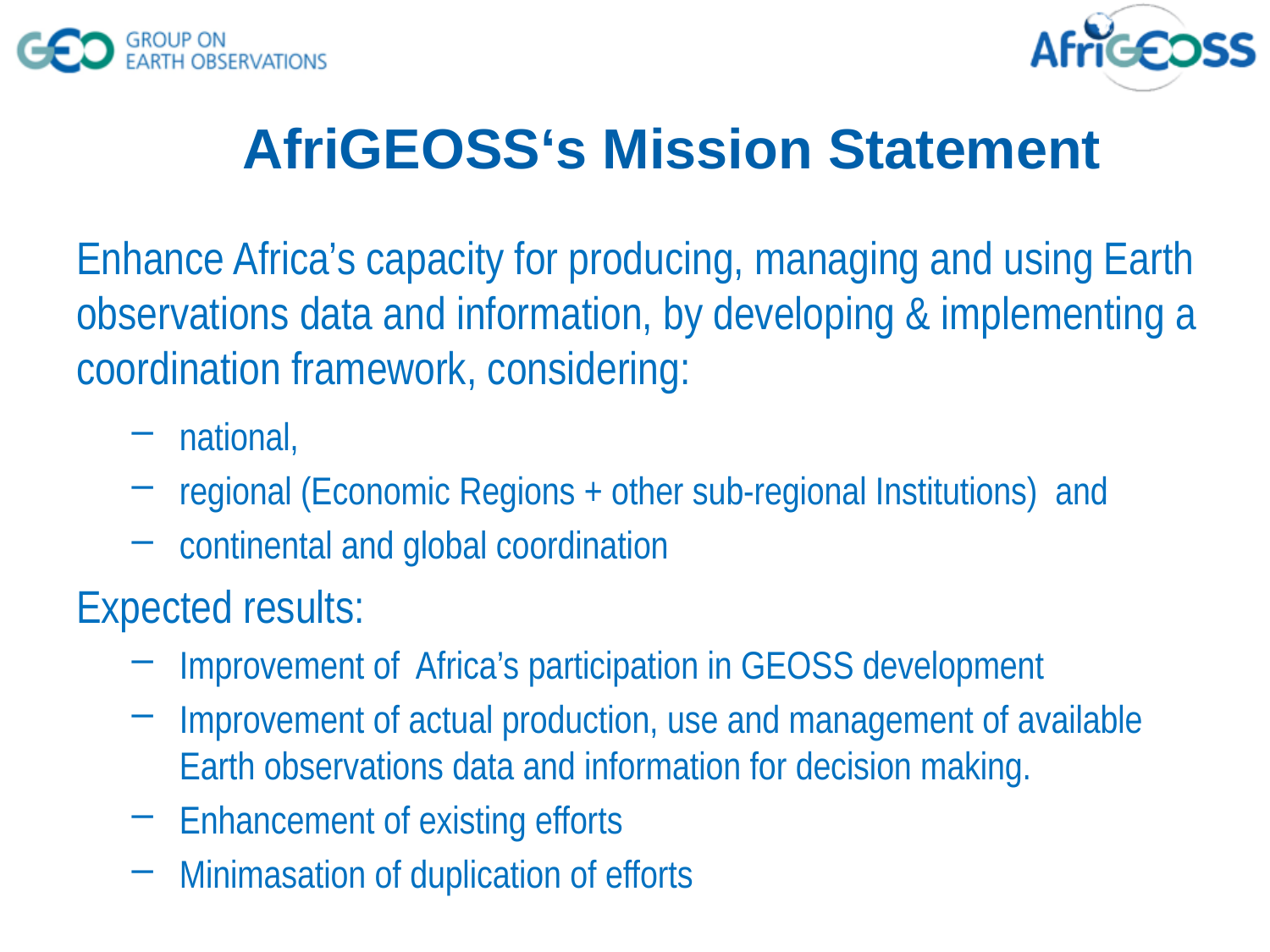

# AfriGEOSS‘s Mission Statement
Enhance Africa’s capacity for producing, managing and using Earth observations data and information, by developing & implementing a coordination framework, considering:
national,
regional (Economic Regions + other sub-regional Institutions)  and
continental and global coordination
Expected results:
Improvement of  Africa’s participation in GEOSS development
Improvement of actual production, use and management of available Earth observations data and information for decision making.
Enhancement of existing efforts
Minimasation of duplication of efforts